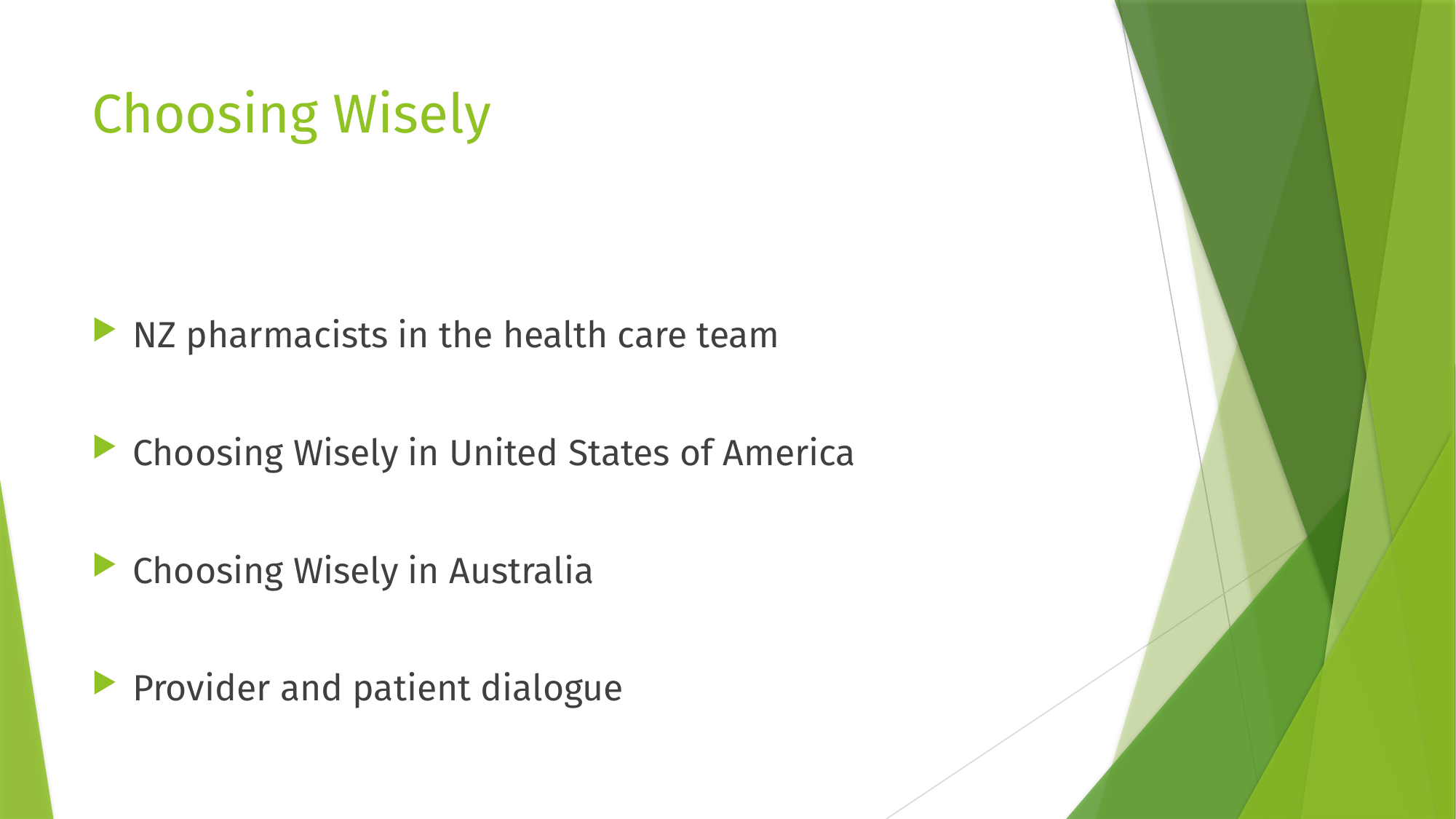

# Choosing Wisely

NZ pharmacists in the health care team

Choosing Wisely in United States of America

Choosing Wisely in Australia

Provider and patient dialogue